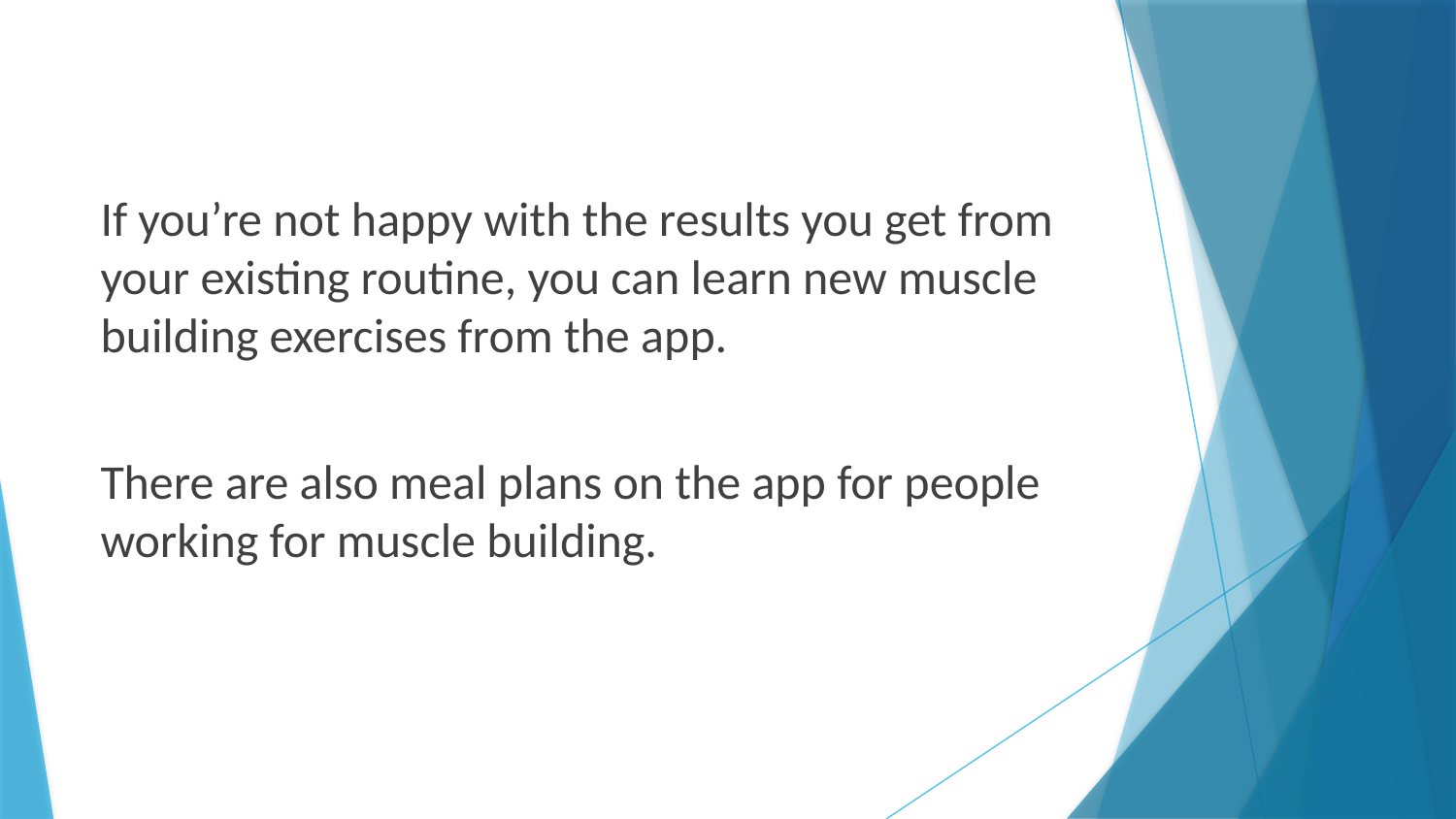

If you’re not happy with the results you get from your existing routine, you can learn new muscle building exercises from the app.

There are also meal plans on the app for people working for muscle building.